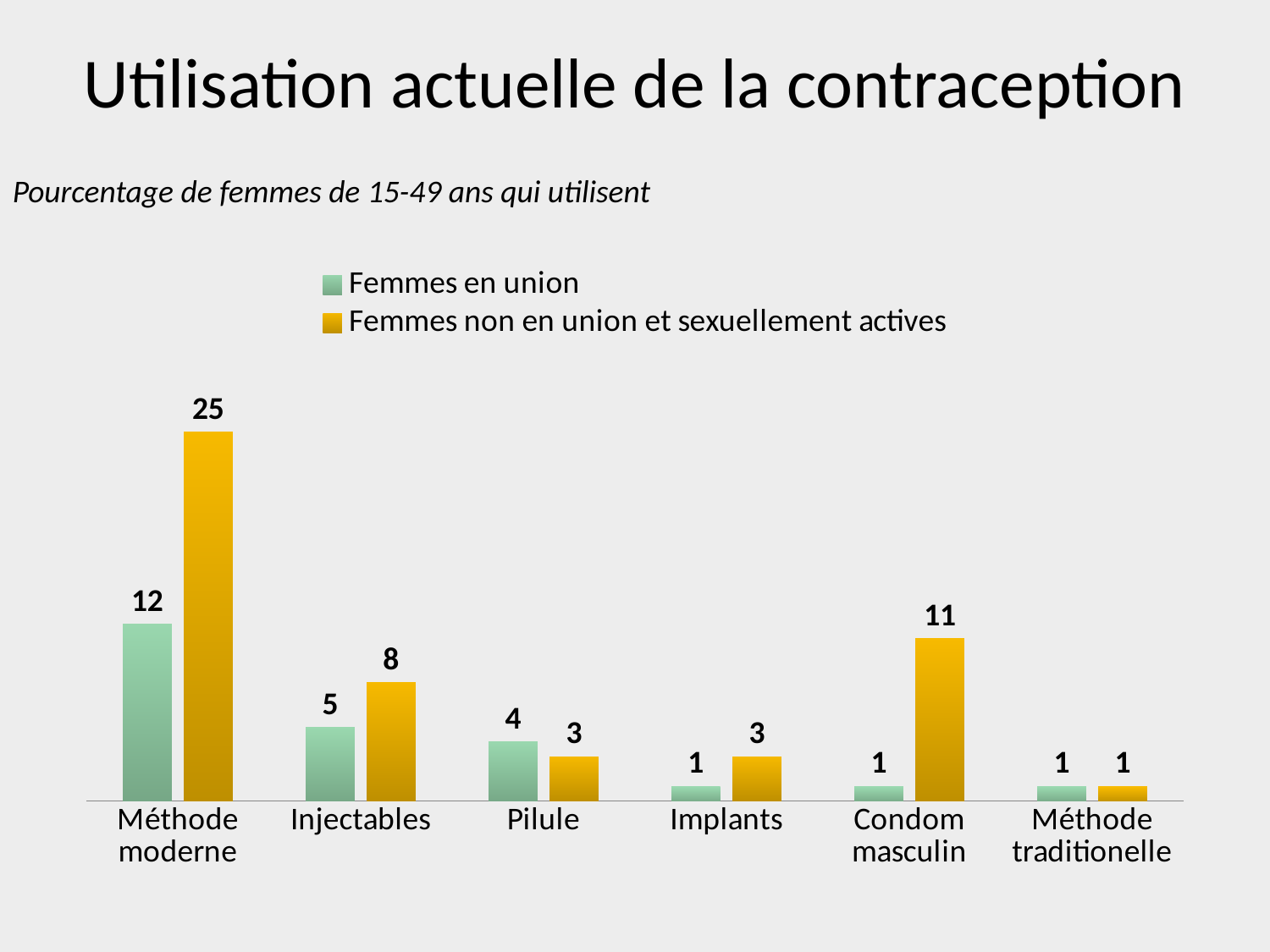

# Utilisation actuelle de la contraception
Pourcentage de femmes de 15-49 ans qui utilisent

### Chart

| Category | Femmes en union | Femmes non en union et sexuellement actives |
|---|---|---|
| Méthode moderne | 12.0 | 25.0 |
| Injectables | 5.0 | 8.0 |
| Pilule | 4.0 | 3.0 |
| Implants | 1.0 | 3.0 |
| Condom masculin | 1.0 | 11.0 |
| Méthode traditionelle | 1.0 | 1.0 |